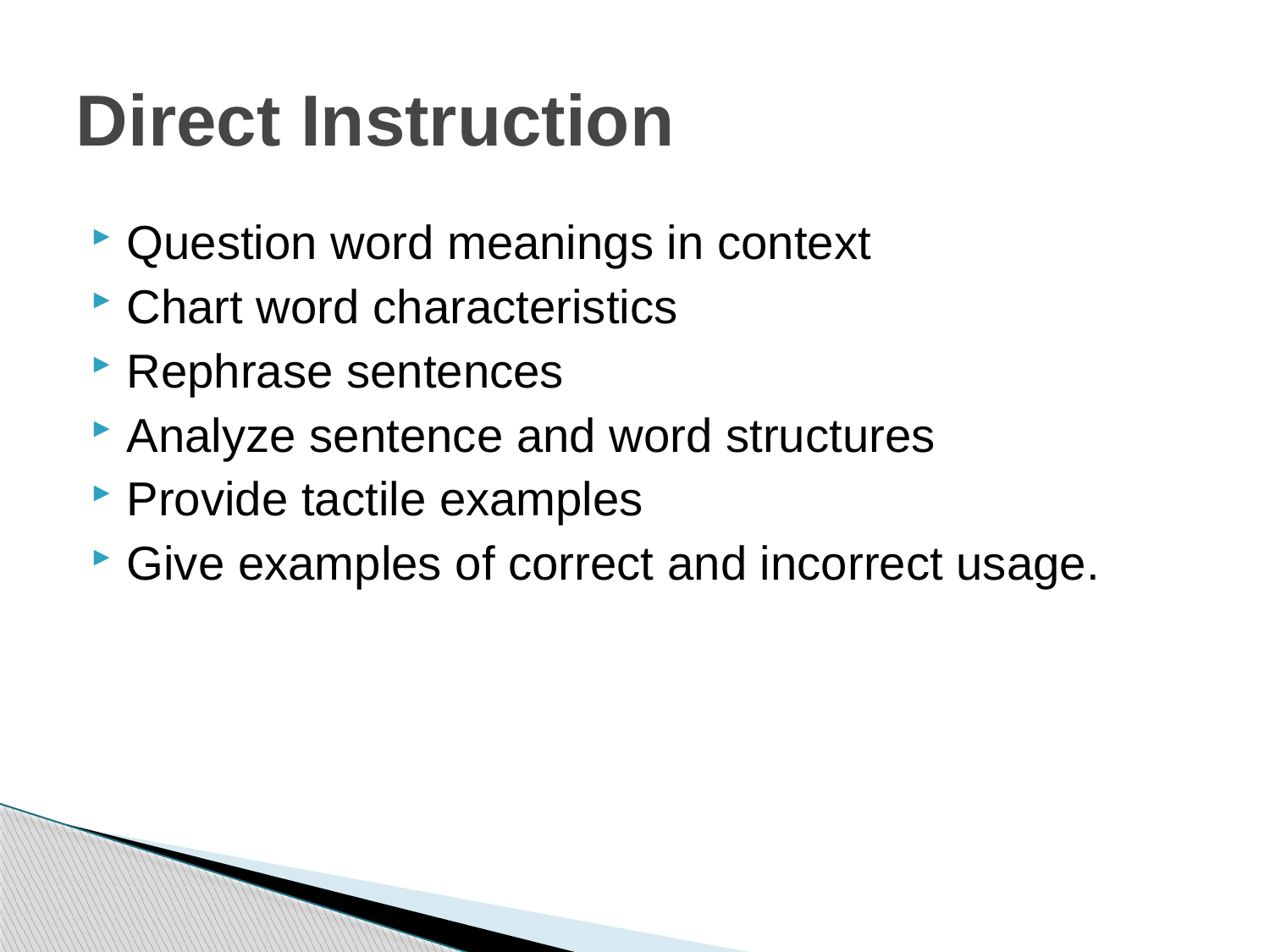

# Direct Instruction
Question word meanings in context
Chart word characteristics
Rephrase sentences
Analyze sentence and word structures
Provide tactile examples
Give examples of correct and incorrect usage.